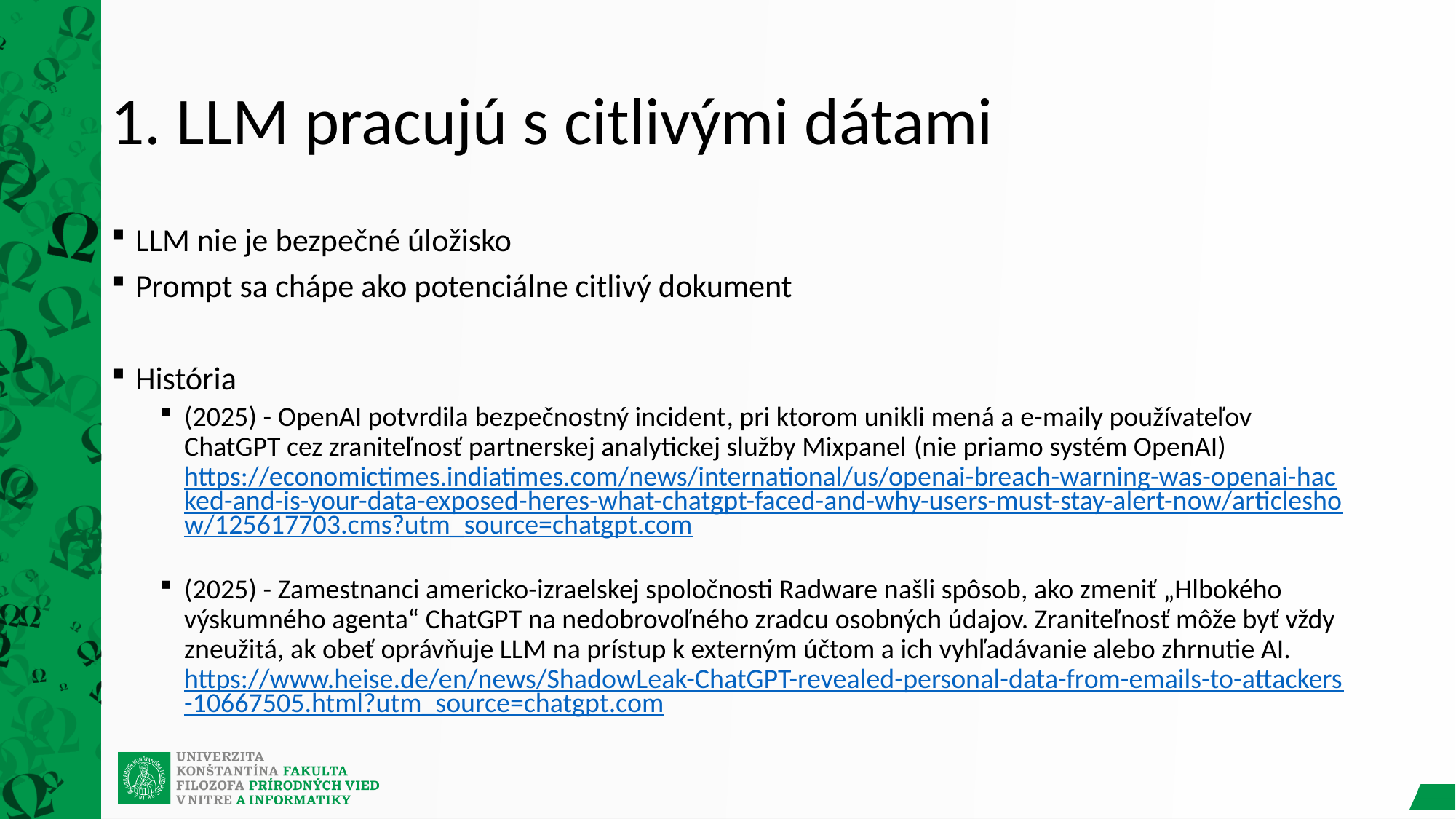

# 1. LLM pracujú s citlivými dátami
LLM nie je bezpečné úložisko
Prompt sa chápe ako potenciálne citlivý dokument

História
(2025) - OpenAI potvrdila bezpečnostný incident, pri ktorom unikli mená a e-maily používateľov ChatGPT cez zraniteľnosť partnerskej analytickej služby Mixpanel (nie priamo systém OpenAI)
https://economictimes.indiatimes.com/news/international/us/openai-breach-warning-was-openai-hacked-and-is-your-data-exposed-heres-what-chatgpt-faced-and-why-users-must-stay-alert-now/articleshow/125617703.cms?utm_source=chatgpt.com
(2025) - Zamestnanci americko-izraelskej spoločnosti Radware našli spôsob, ako zmeniť „Hlbokého výskumného agenta“ ChatGPT na nedobrovoľného zradcu osobných údajov. Zraniteľnosť môže byť vždy zneužitá, ak obeť oprávňuje LLM na prístup k externým účtom a ich vyhľadávanie alebo zhrnutie AI.
https://www.heise.de/en/news/ShadowLeak-ChatGPT-revealed-personal-data-from-emails-to-attackers-10667505.html?utm_source=chatgpt.com